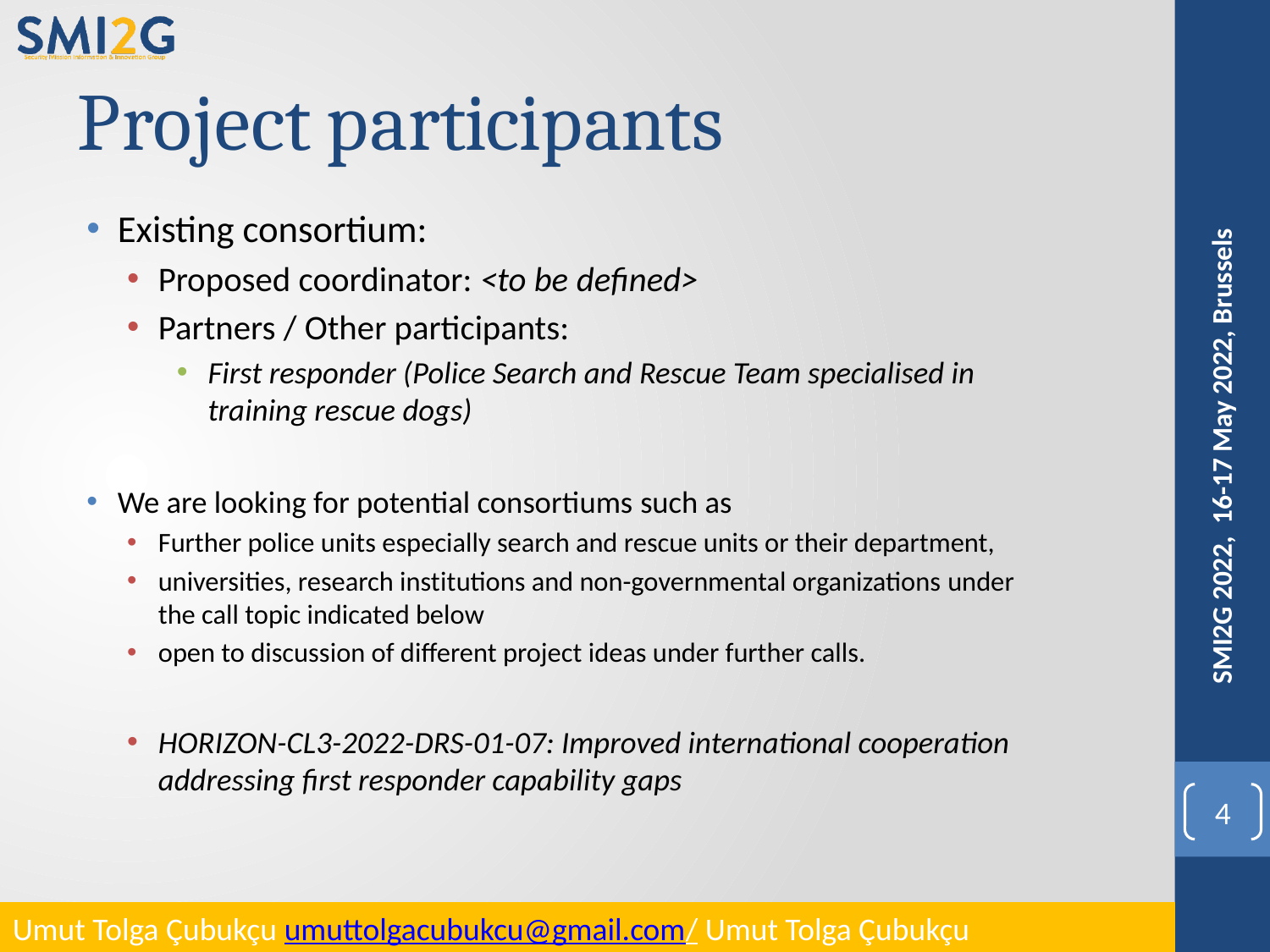

# Project participants
Existing consortium:
Proposed coordinator: <to be defined>
Partners / Other participants:
First responder (Police Search and Rescue Team specialised in training rescue dogs)

We are looking for potential consortiums such as
Further police units especially search and rescue units or their department,
universities, research institutions and non-governmental organizations under the call topic indicated below
open to discussion of different project ideas under further calls.

HORIZON-CL3-2022-DRS-01-07: Improved international cooperation addressing first responder capability gaps
SMI2G 2022,  16-17 May 2022, Brussels
4
Umut Tolga Çubukçu umuttolgacubukcu@gmail.com/ Umut Tolga Çubukçu